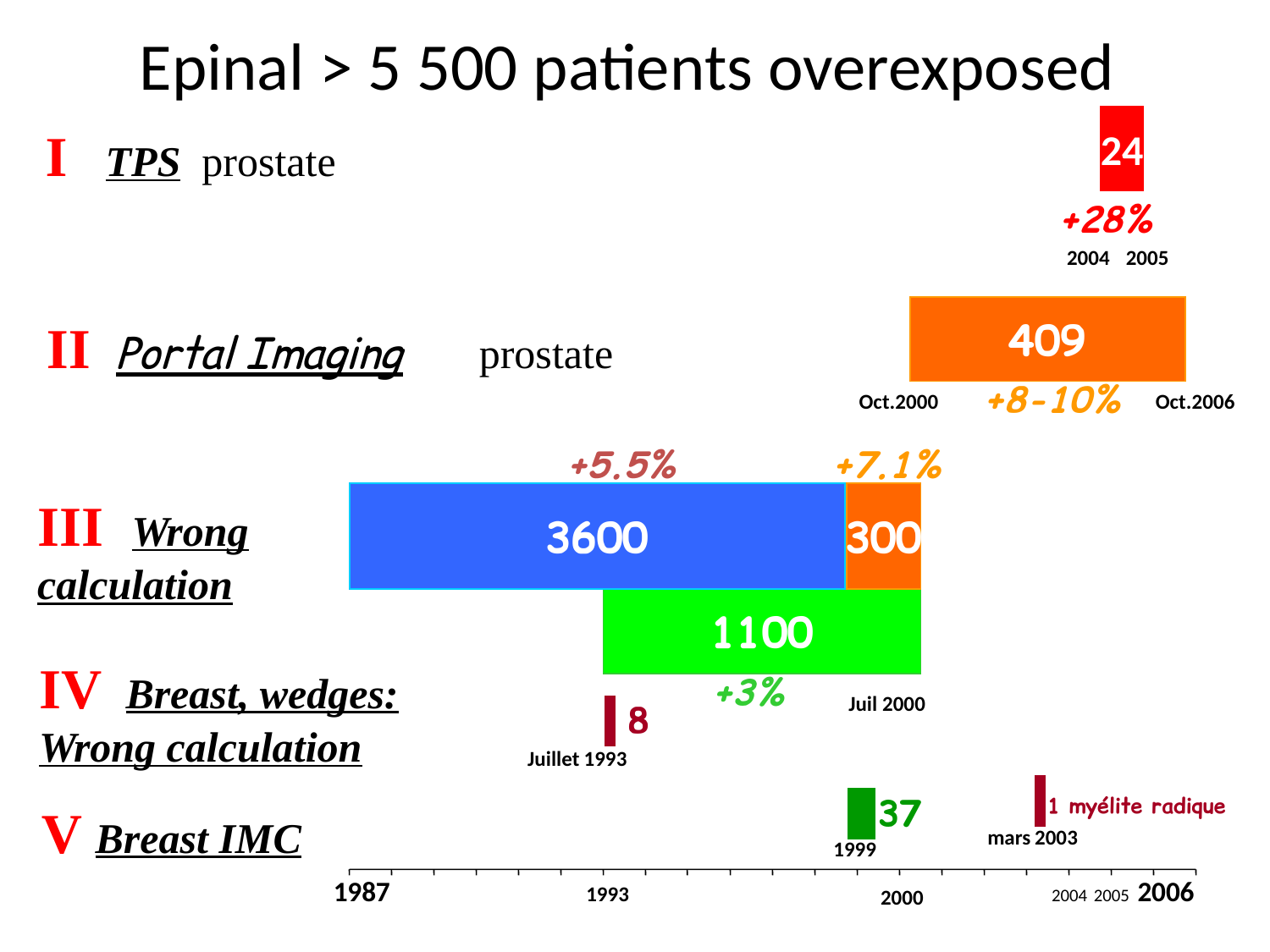

Epinal > 5 500 patients overexposed
24
I   TPS  prostate
+28%
2004
2005
409
II  Portal Imaging      prostate
+8-10%
Oct.2000
Oct.2006
+5.5%
+7.1%
300
1100
+3%
Juil 2000
3600
III  Wrong calculation

IV  Breast, wedges:
Wrong calculation
8

Juillet 1993

1 myélite radique
mars 2003
37

V Breast IMC
1999
1987
2006

1993
2000
2004
2005